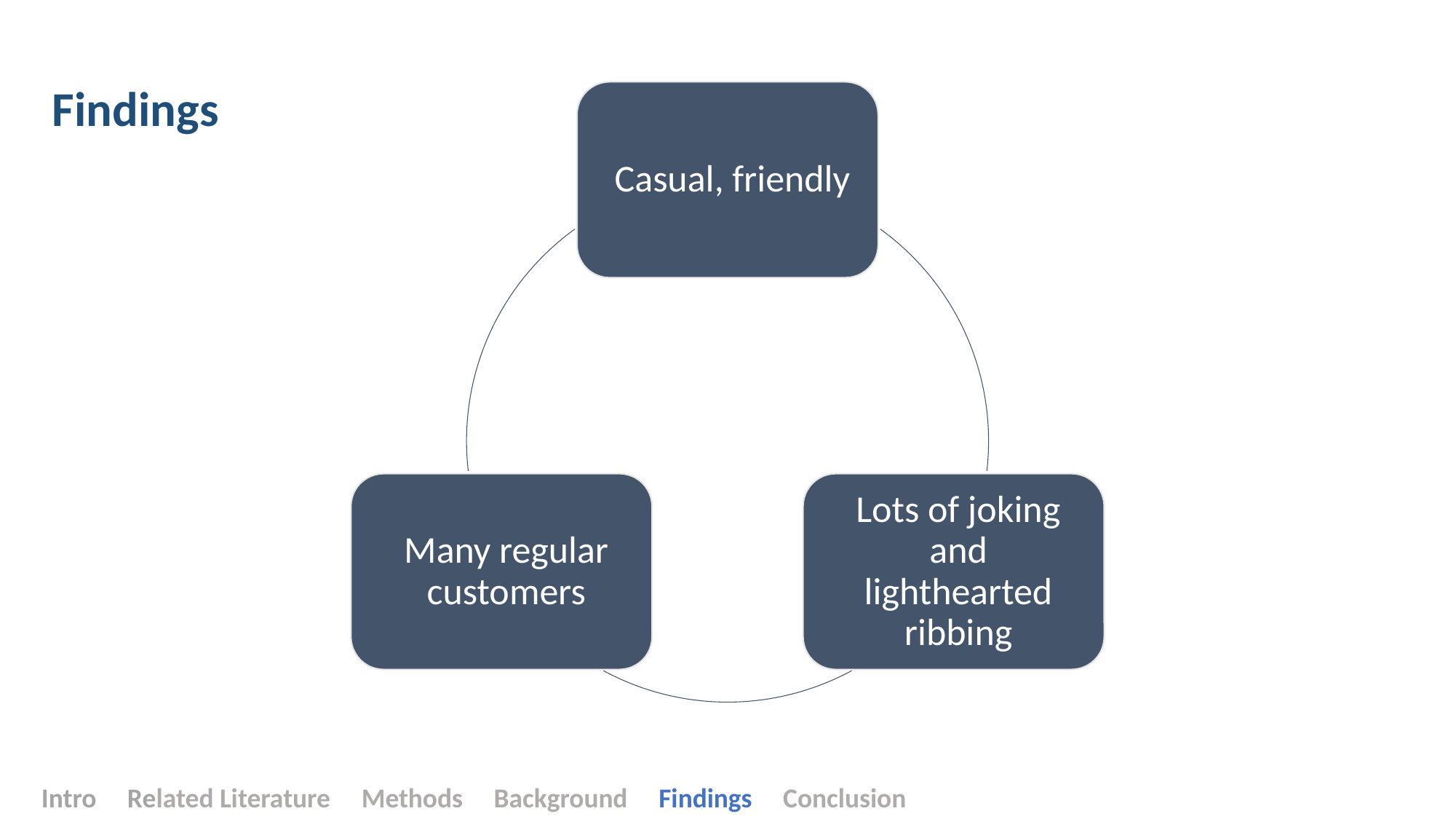

Findings
Casual, friendly
Lots of joking and lighthearted ribbing
Many regular customers
     Intro     Related Literature     Methods     Background     Findings     Conclusion